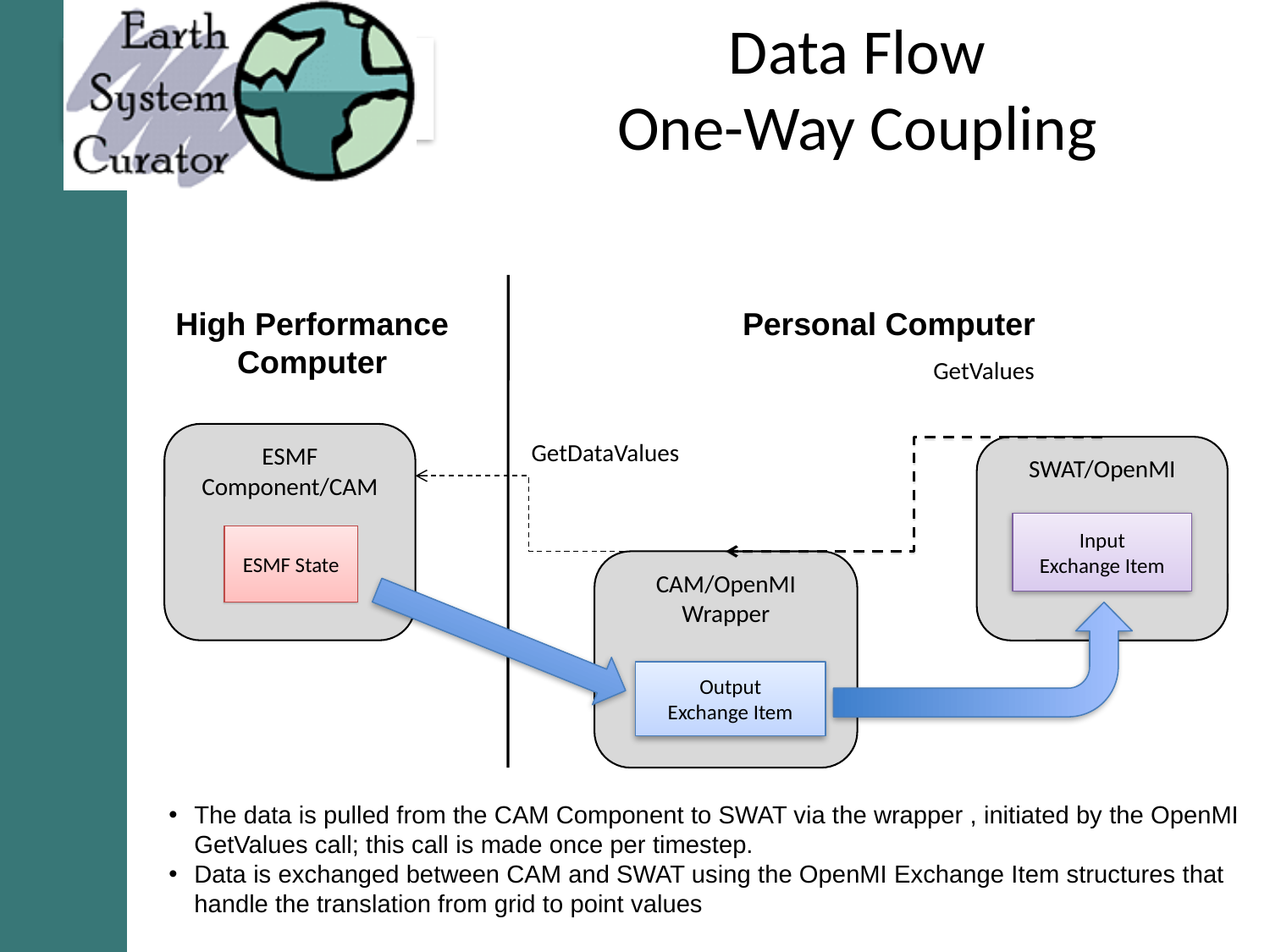

# Data Flow One-Way Coupling
High Performance
Computer
Personal Computer
GetValues
ESMF Component/CAM
GetDataValues
SWAT/OpenMI
Input
Exchange Item

ESMF State
CAM/OpenMI
Wrapper
Output
Exchange Item

The data is pulled from the CAM Component to SWAT via the wrapper , initiated by the OpenMI GetValues call; this call is made once per timestep.
Data is exchanged between CAM and SWAT using the OpenMI Exchange Item structures that handle the translation from grid to point values